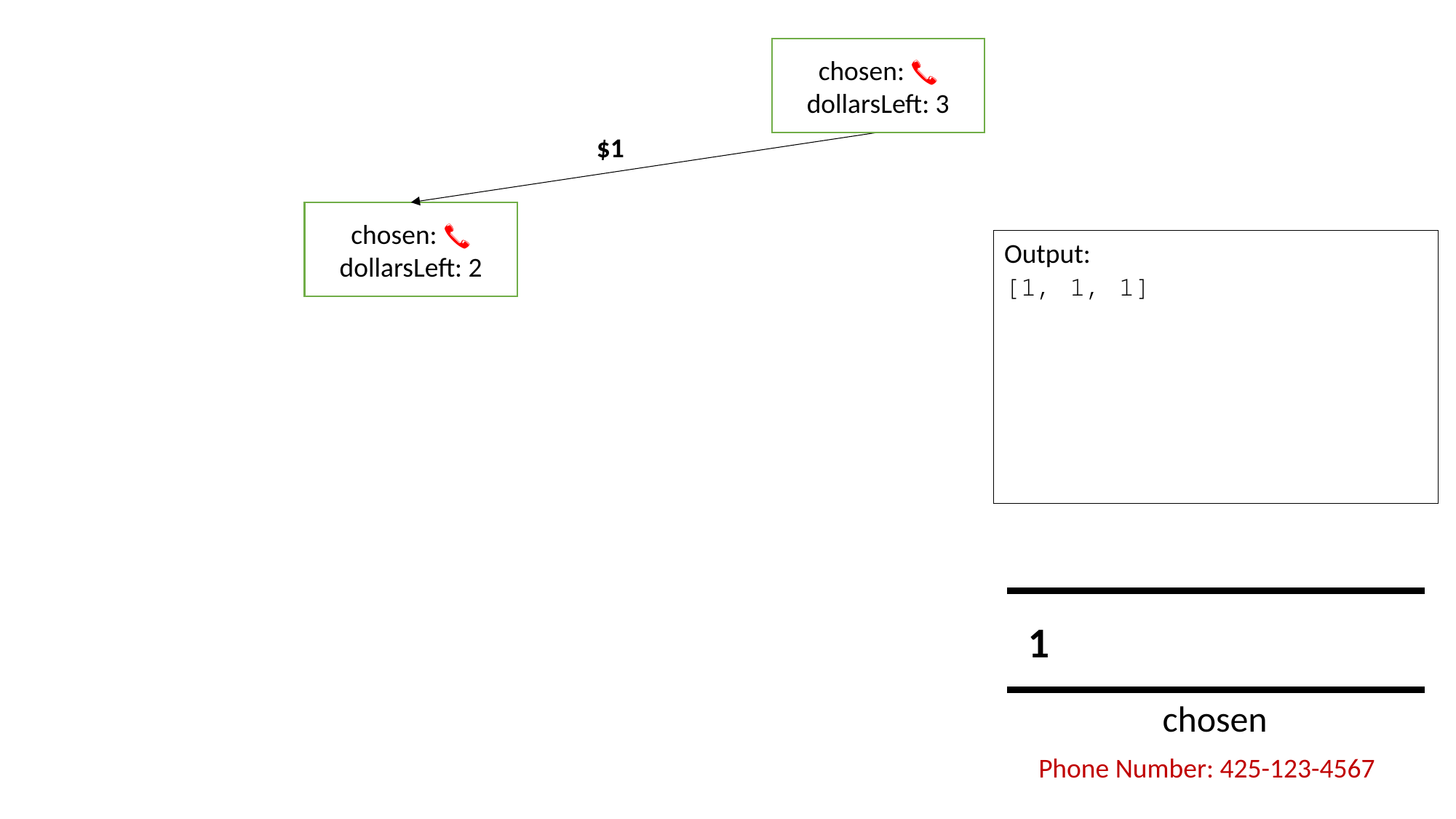

chosen: 📞
dollarsLeft: 3
$1
chosen: 📞
dollarsLeft: 2
Output:
[1, 1, 1]

1
chosen
Phone Number: 425-123-4567